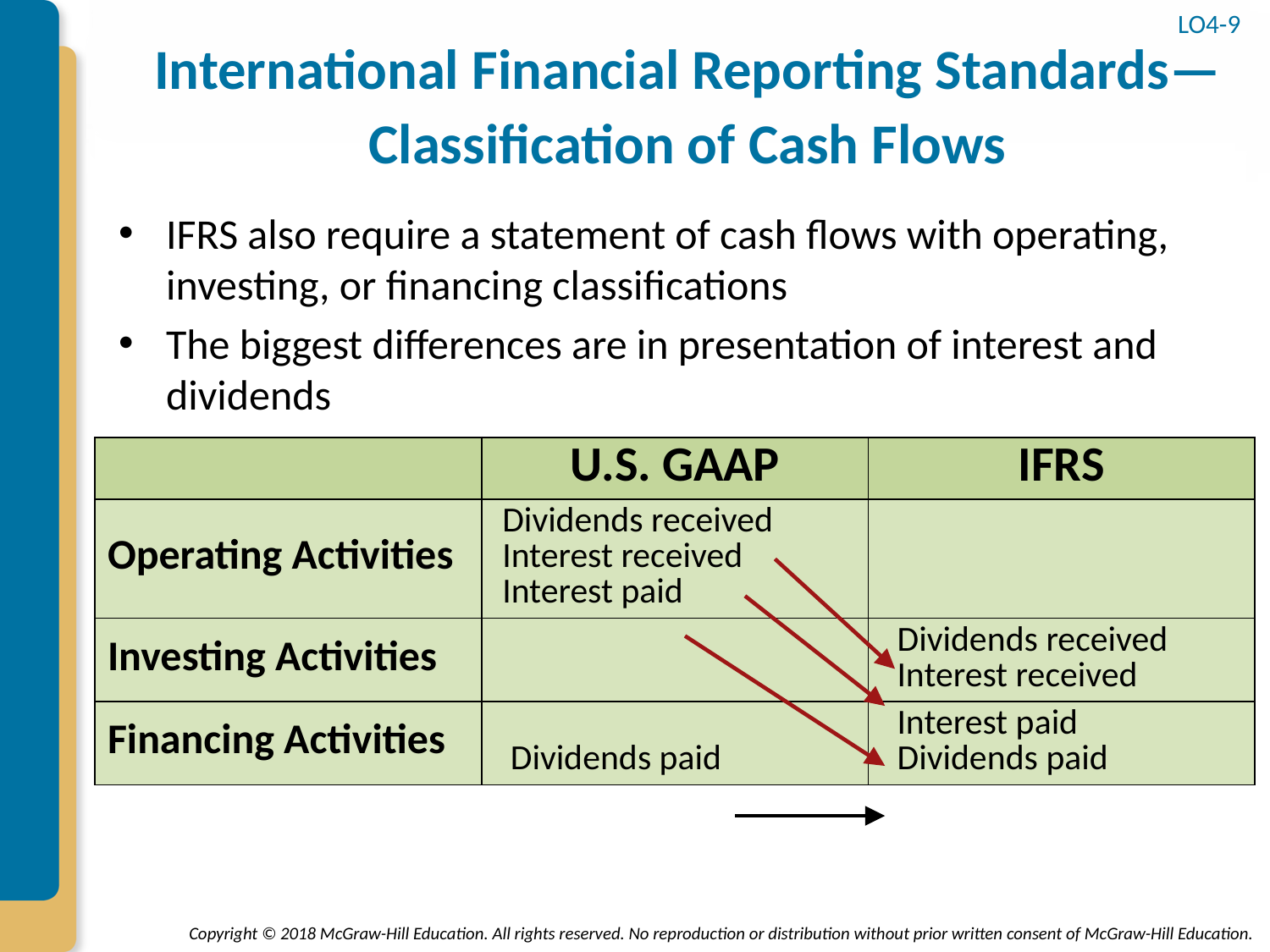

# International Financial Reporting Standards—Classification of Cash Flows
LO4-9
IFRS also require a statement of cash flows with operating, investing, or financing classifications
The biggest differences are in presentation of interest and dividends
|  | U.S. GAAP | IFRS |
| --- | --- | --- |
| Operating Activities | Dividends received Interest received Interest paid |  |
| Investing Activities |  | Dividends received Interest received |
| Financing Activities | Dividends paid | Interest paid Dividends paid |